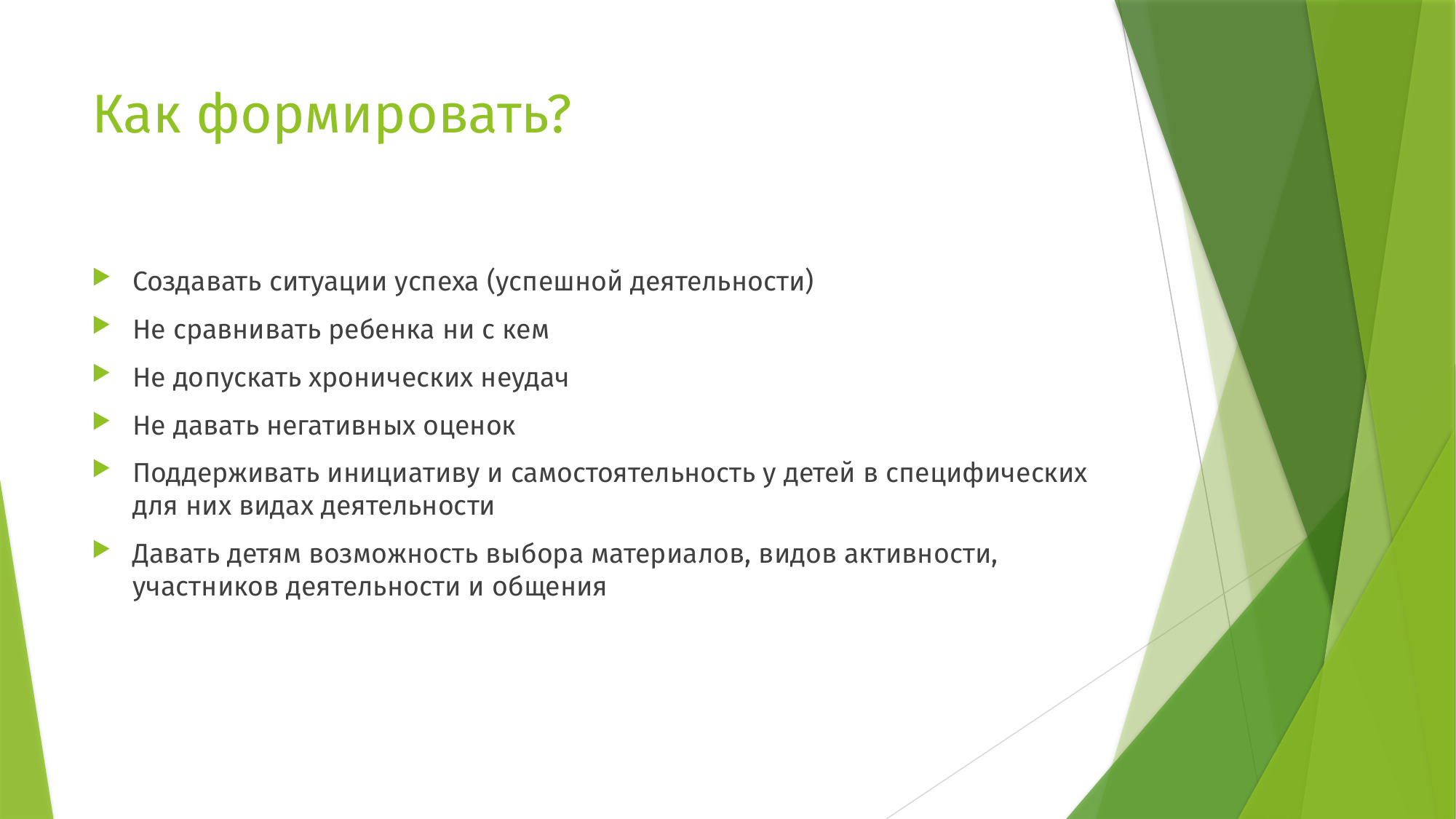

# Как формировать?
Создавать ситуации успеха (успешной деятельности)
Не сравнивать ребенка ни с кем
Не допускать хронических неудач
Не давать негативных оценок
Поддерживать инициативу и самостоятельность у детей в специфических для них видах деятельности
Давать детям возможность выбора материалов, видов активности, участников деятельности и общения